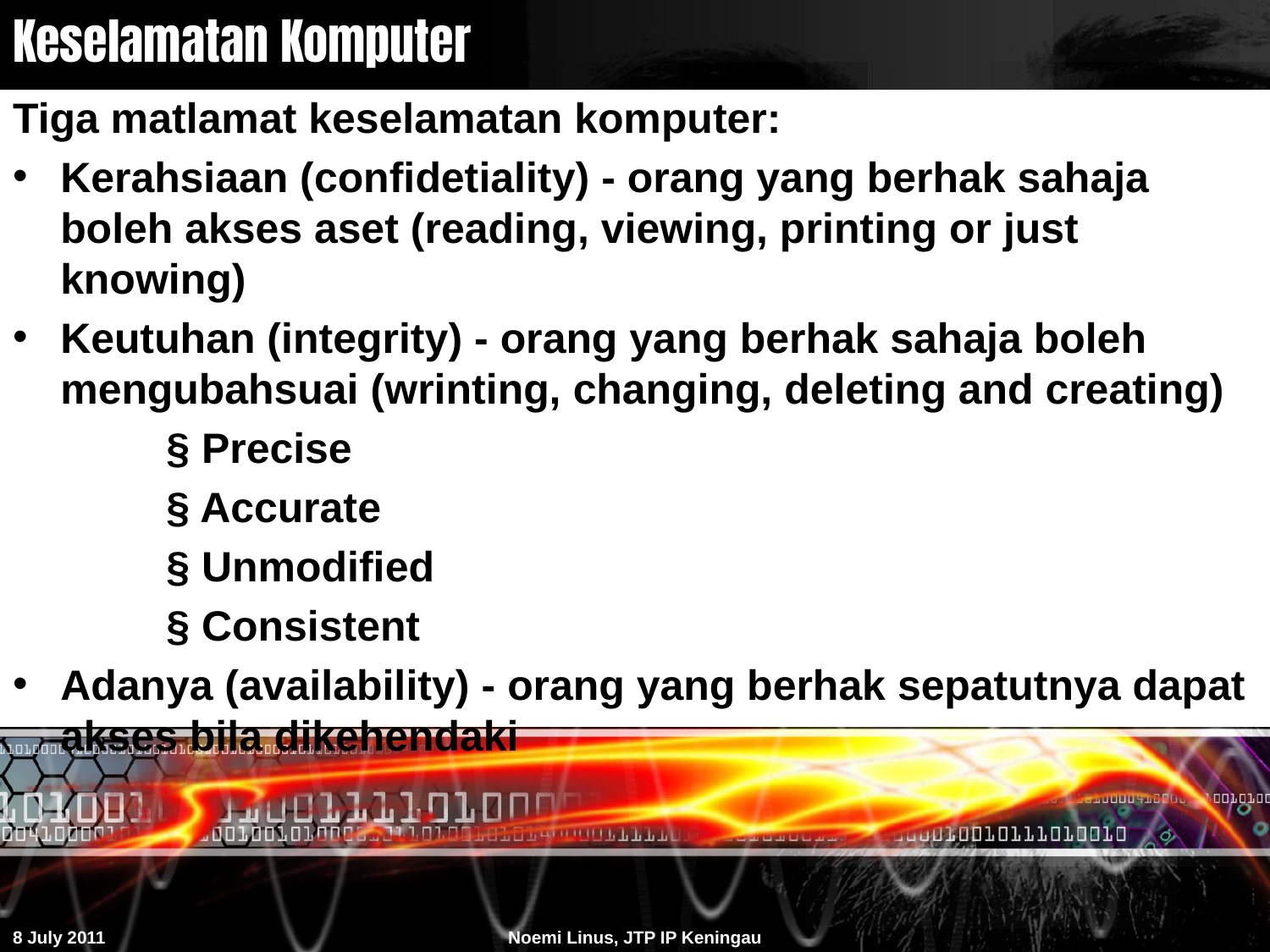

# Keselamatan Komputer
Tiga matlamat keselamatan komputer:
Kerahsiaan (confidetiality) - orang yang berhak sahaja boleh akses aset (reading, viewing, printing or just knowing)
Keutuhan (integrity) - orang yang berhak sahaja boleh mengubahsuai (wrinting, changing, deleting and creating)
§ Precise
§ Accurate
§ Unmodified
§ Consistent
Adanya (availability) - orang yang berhak sepatutnya dapat akses bila dikehendaki
8 July 2011
Noemi Linus, JTP IP Keningau